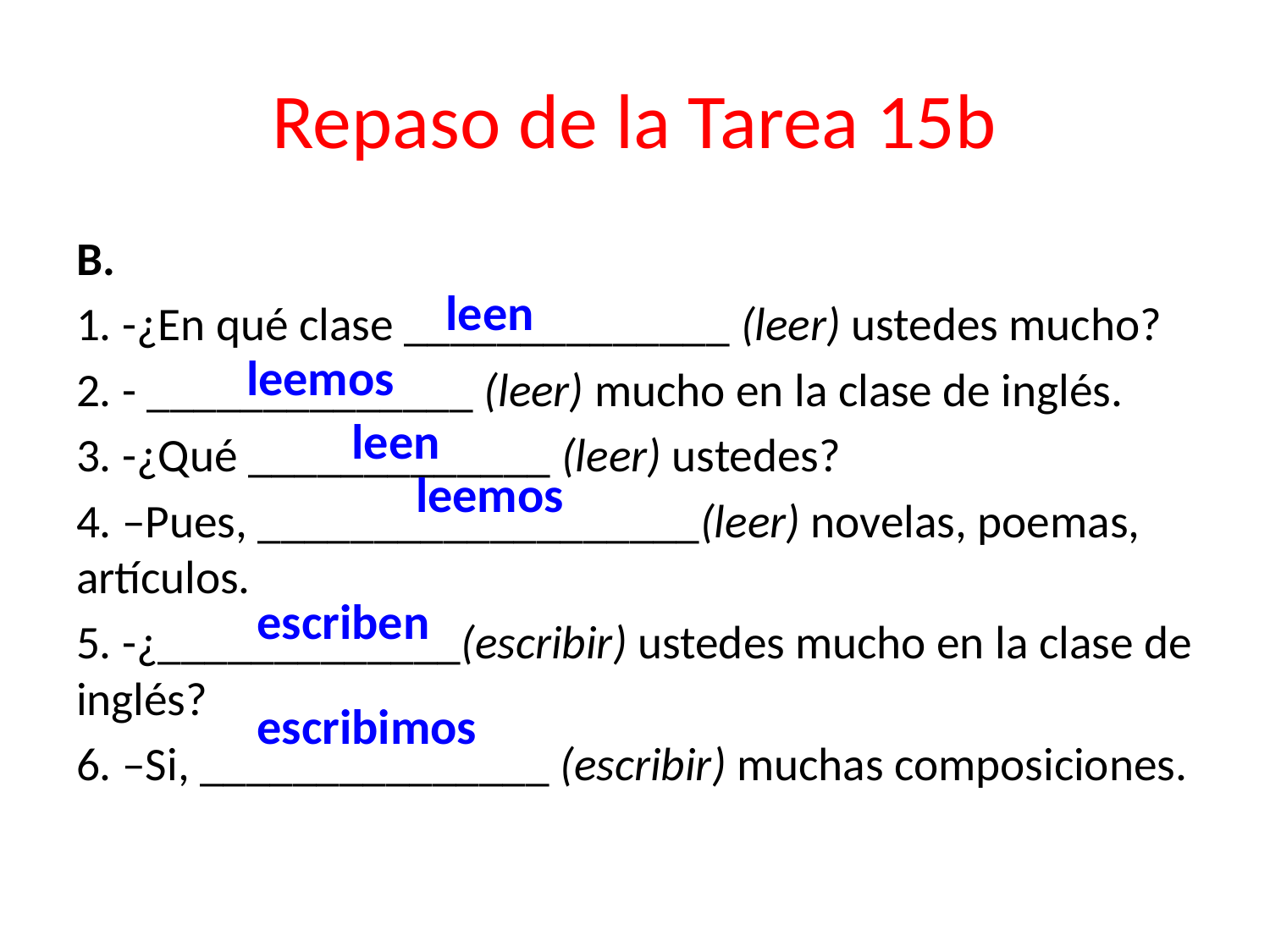

# Repaso de la Tarea 15b
B.
1. -¿En qué clase ______________ (leer) ustedes mucho?
2. - ______________ (leer) mucho en la clase de inglés.
3. -¿Qué _____________ (leer) ustedes?
4. –Pues, ___________________(leer) novelas, poemas, artículos.
5. -¿_____________(escribir) ustedes mucho en la clase de inglés?
6. –Si, _______________ (escribir) muchas composiciones.

leen
leemos
leen
leemos
escriben
escribimos